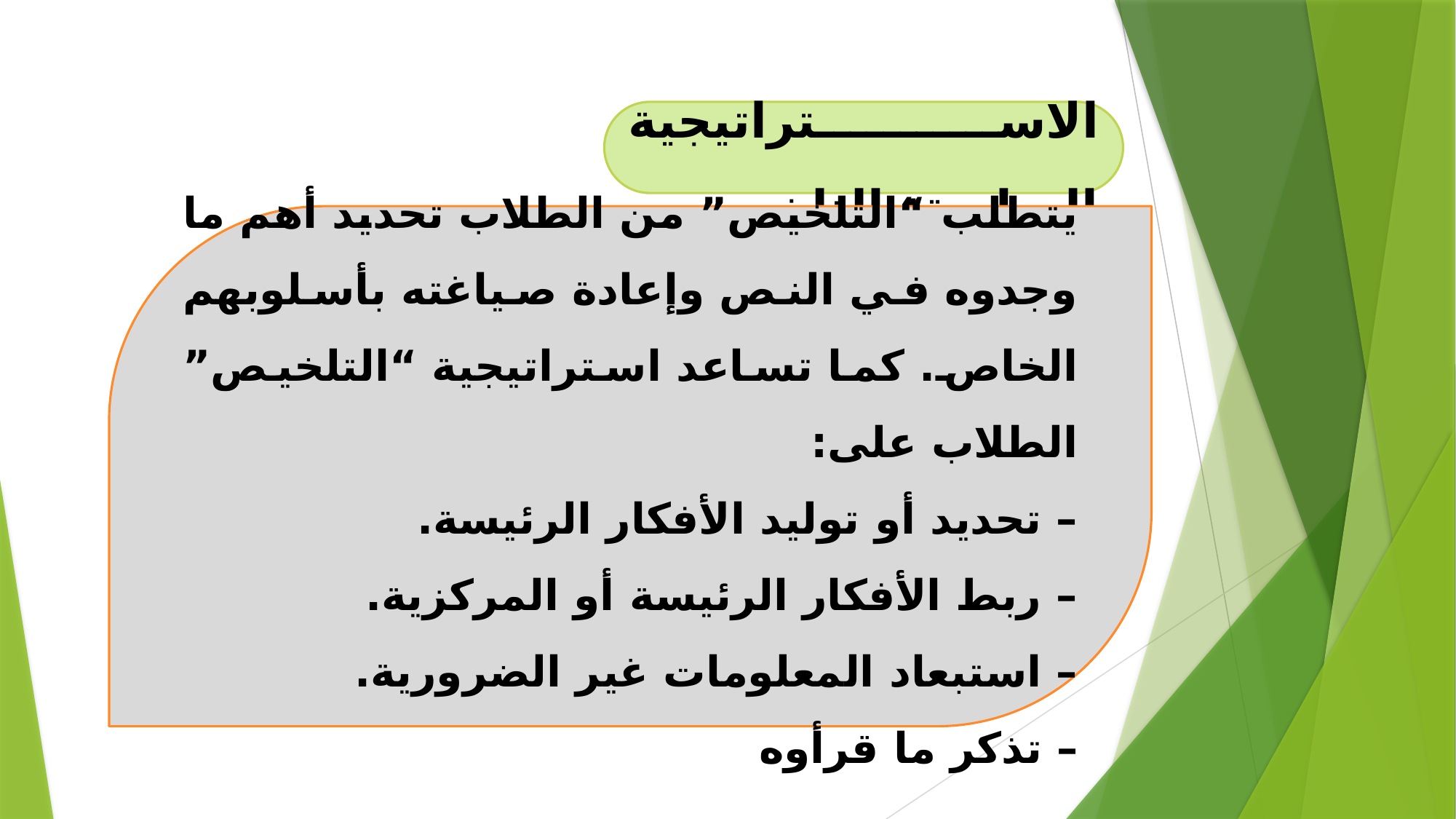

الاستراتيجية السابعة: التلخيص
يتطلب “التلخيص” من الطلاب تحديد أهم ما وجدوه في النص وإعادة صياغته بأسلوبهم الخاص. كما تساعد استراتيجية “التلخيص” الطلاب على:
– تحديد أو توليد الأفكار الرئيسة.
– ربط الأفكار الرئيسة أو المركزية.
– استبعاد المعلومات غير الضرورية.
– تذكر ما قرأوه